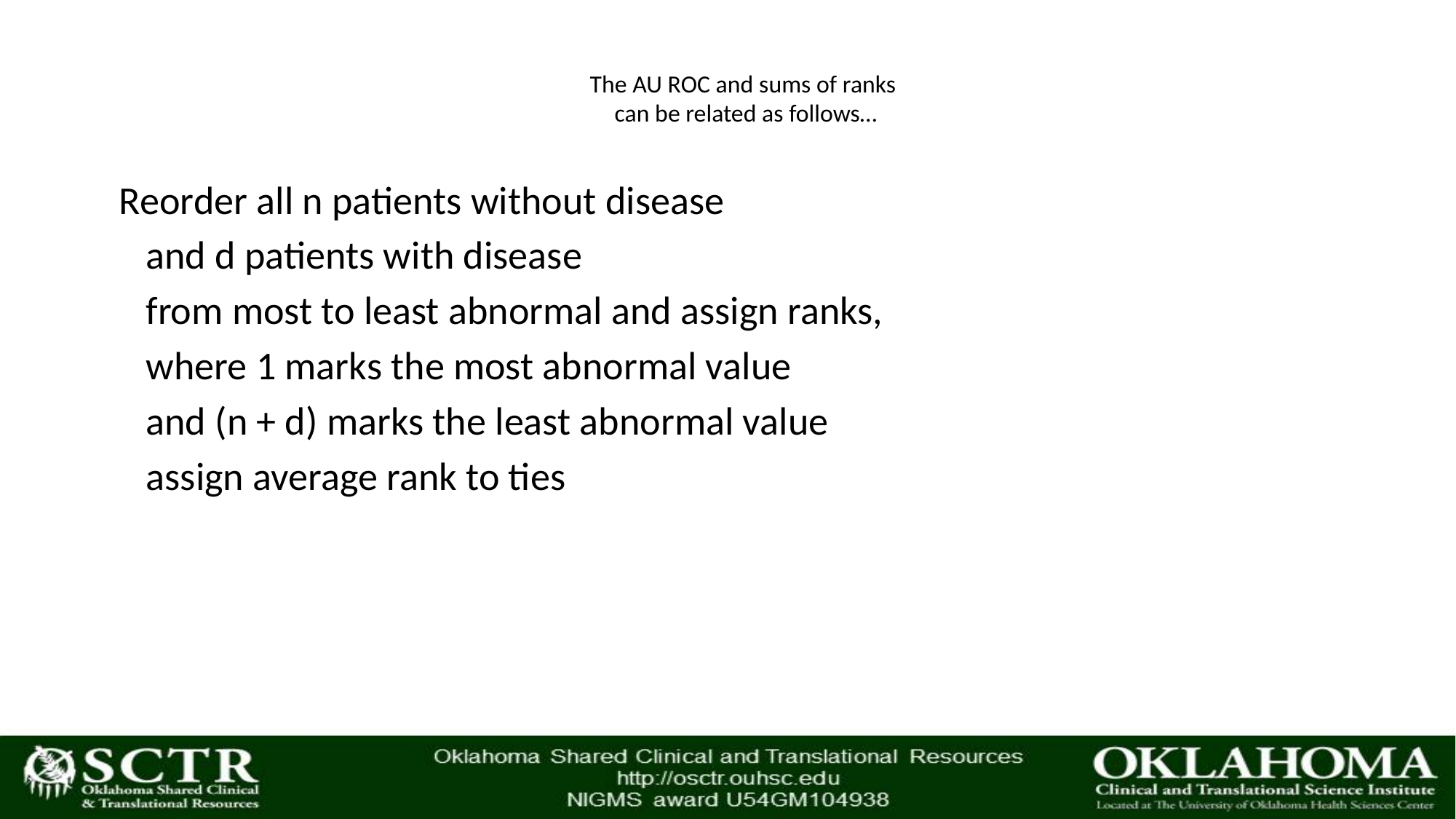

# The AU ROC and sums of ranks can be related as follows…
Reorder all n patients without disease
   and d patients with disease
   from most to least abnormal and assign ranks,
   where 1 marks the most abnormal value
   and (n + d) marks the least abnormal value
   assign average rank to ties